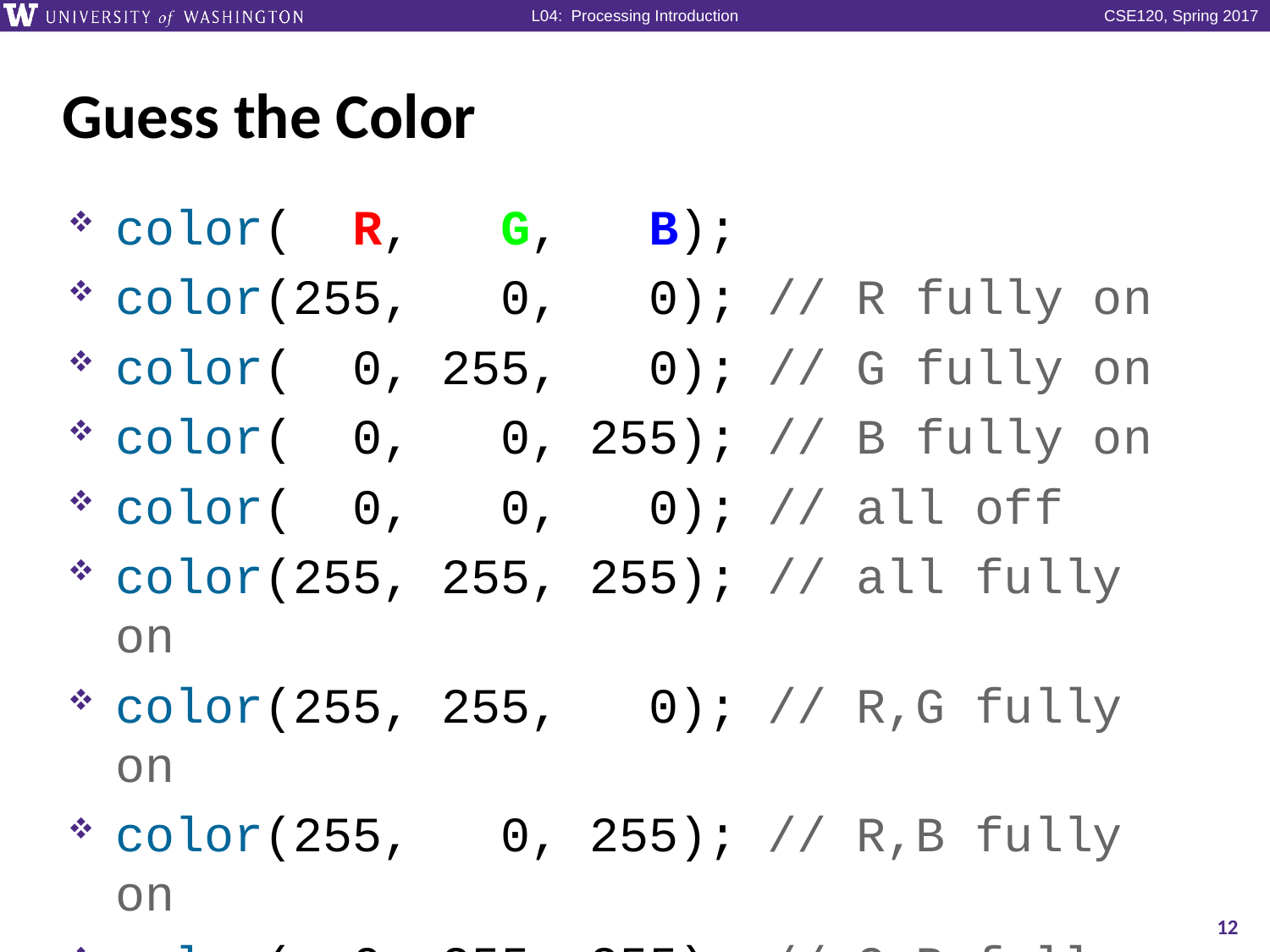

# Guess the Color
color(  R,   G,   B);
color(255,   0,   0); // R fully on
color(  0, 255,   0); // G fully on
color(  0,   0, 255); // B fully on
color(  0,   0,   0); // all off
color(255, 255, 255); // all fully on
color(255, 255,   0); // R,G fully on
color(255,   0, 255); // R,B fully on
color(  0, 255, 255); // G,B fully on
12